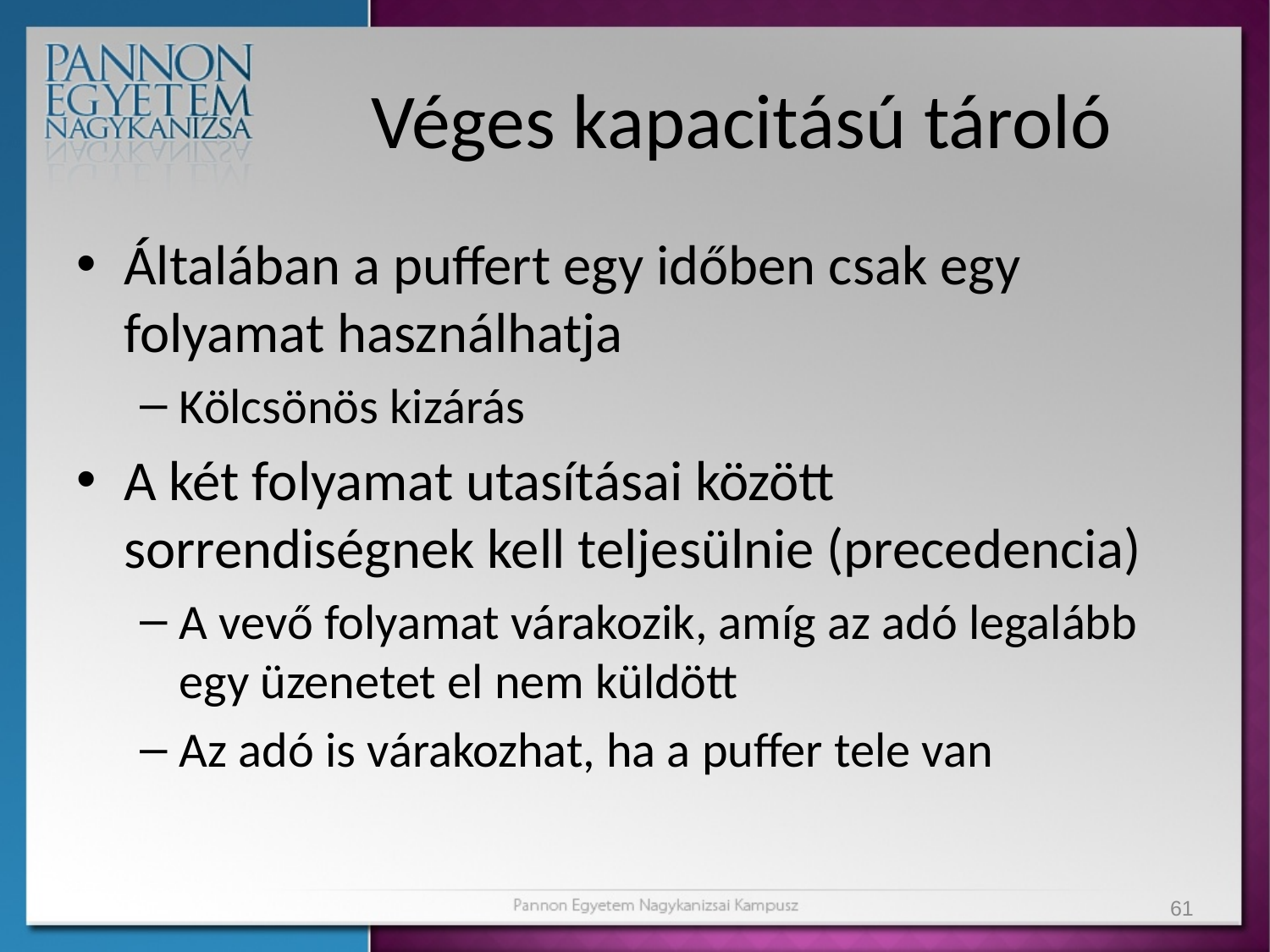

# Véges kapacitású tároló
Általában a puffert egy időben csak egy folyamat használhatja
Kölcsönös kizárás
A két folyamat utasításai között sorrendiségnek kell teljesülnie (precedencia)
A vevő folyamat várakozik, amíg az adó legalább egy üzenetet el nem küldött
Az adó is várakozhat, ha a puffer tele van
61